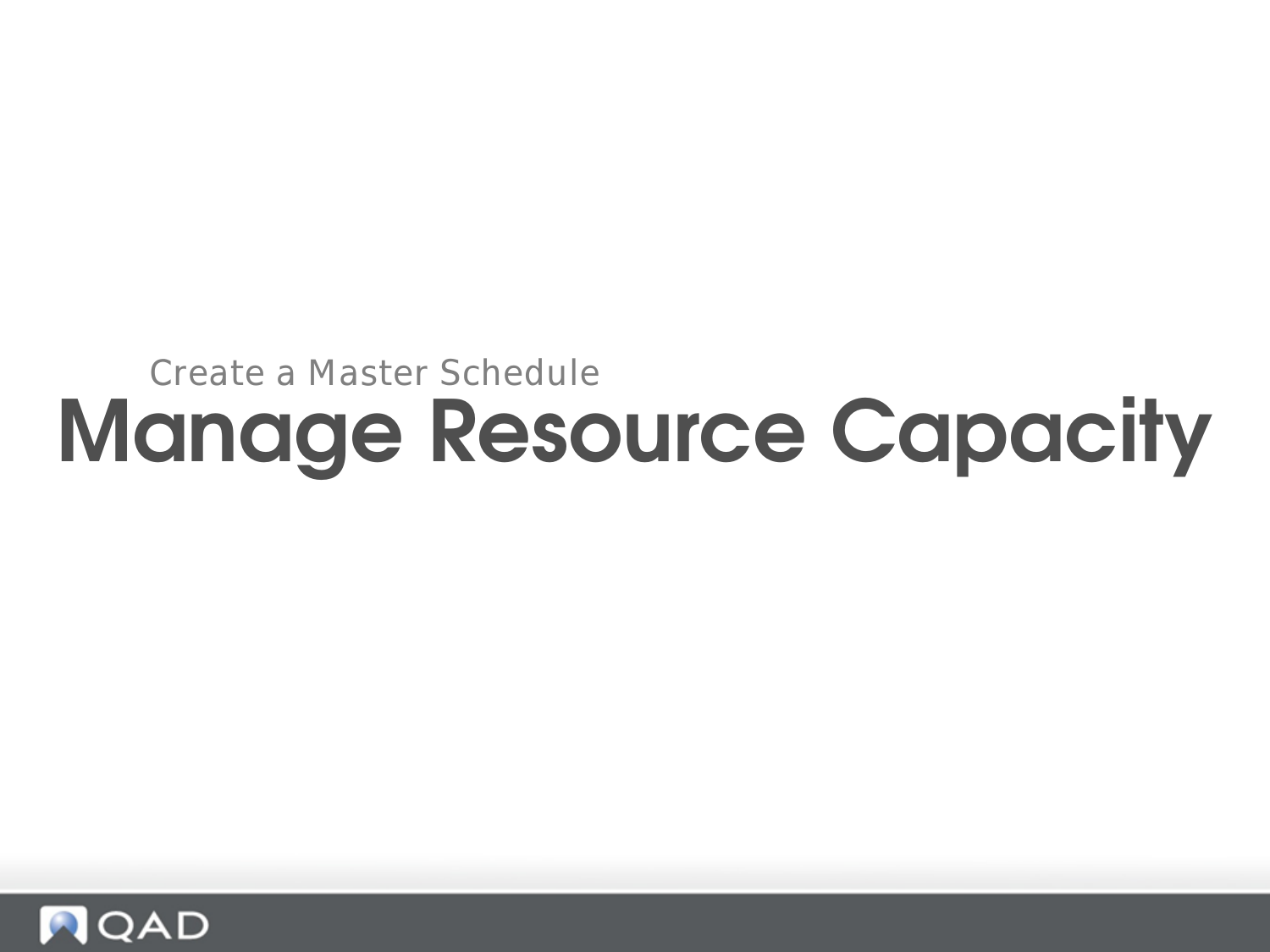

Create a Master Schedule
Manage Resource Capacity